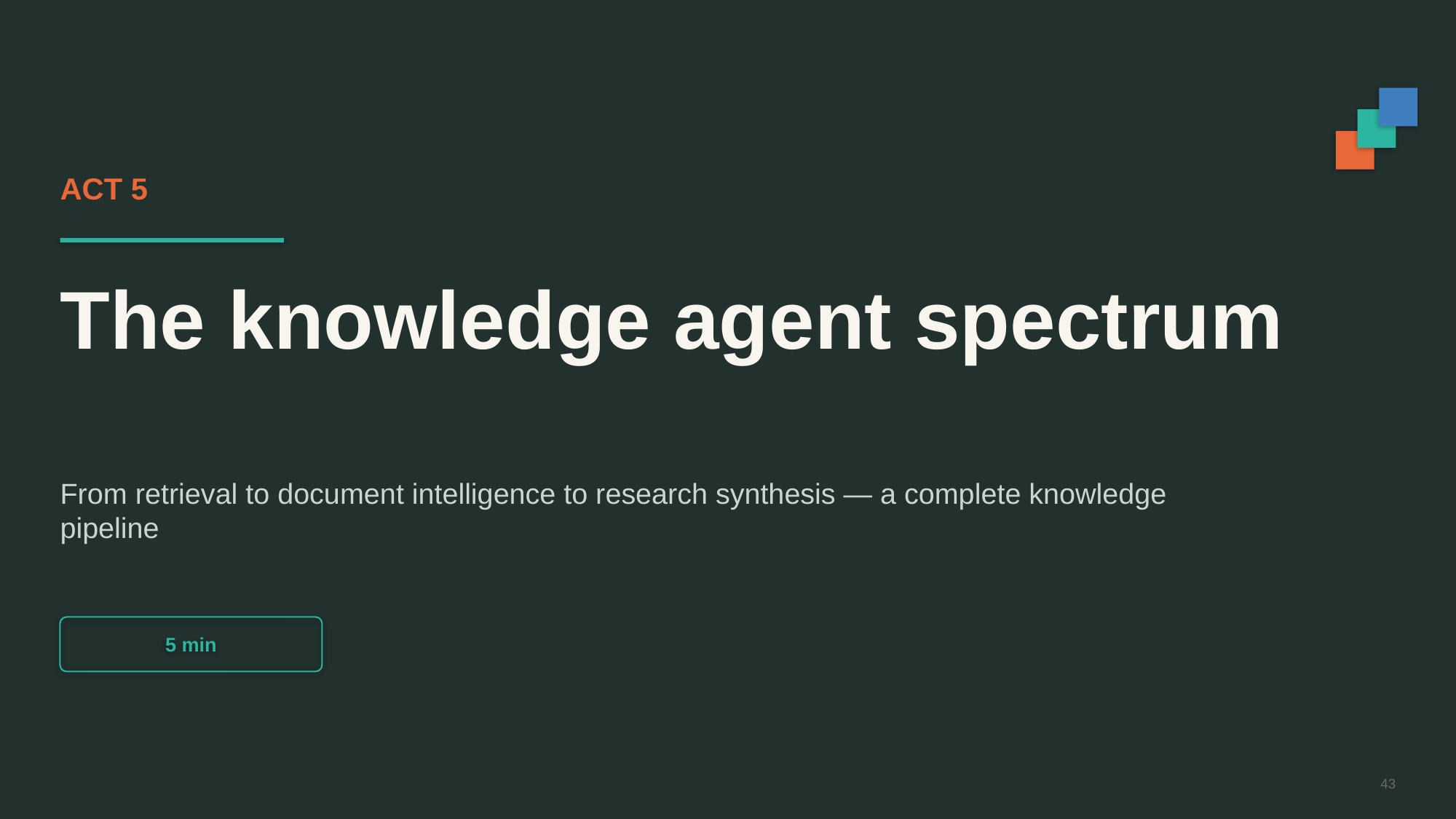

ACT 5

The knowledge agent spectrum
From retrieval to document intelligence to research synthesis — a complete knowledge pipeline
5 min
43